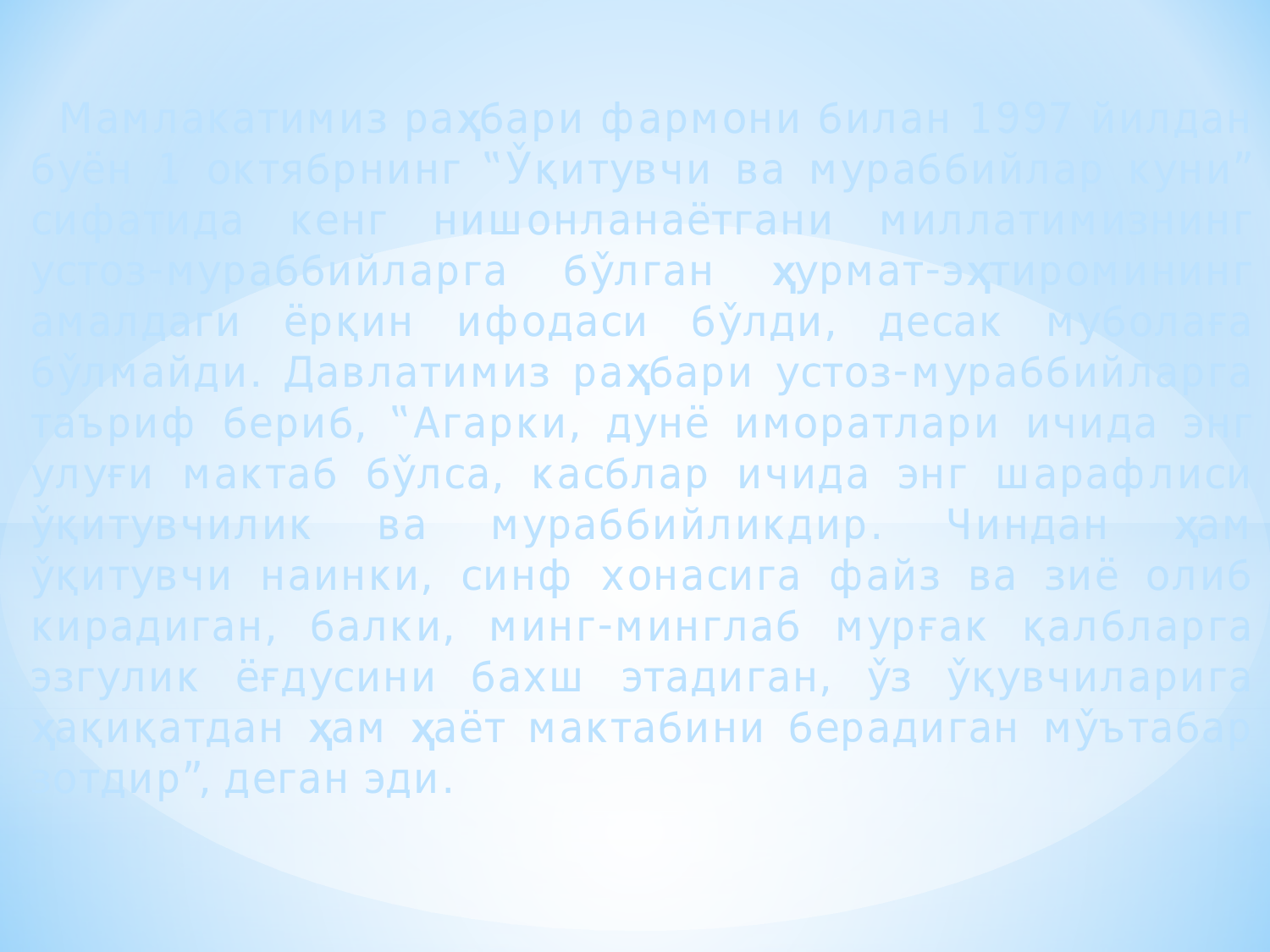

Мамлакатимиз раҳбари фармони билан 1997 йилдан буён 1 октябрнинг “Ўқитувчи ва мураббийлар куни” сифатида кенг нишонланаётгани миллатимизнинг устоз-мураббийларга бўлган ҳурмат-эҳтиромининг амалдаги ёрқин ифодаси бўлди, десак муболаға бўлмайди. Давлатимиз раҳбари устоз-мураббийларга таъриф бериб, “Агарки, дунё иморатлари ичида энг улуғи мактаб бўлса, касблар ичида энг шарафлиси ўқитувчилик ва мураббийликдир. Чиндан ҳам ўқитувчи наинки, синф хонасига файз ва зиё олиб кирадиган, балки, минг-минглаб мурғак қалбларга эзгулик ёғдусини бахш этадиган, ўз ўқувчиларига ҳақиқатдан ҳам ҳаёт мактабини берадиган мўътабар зотдир”, деган эди.